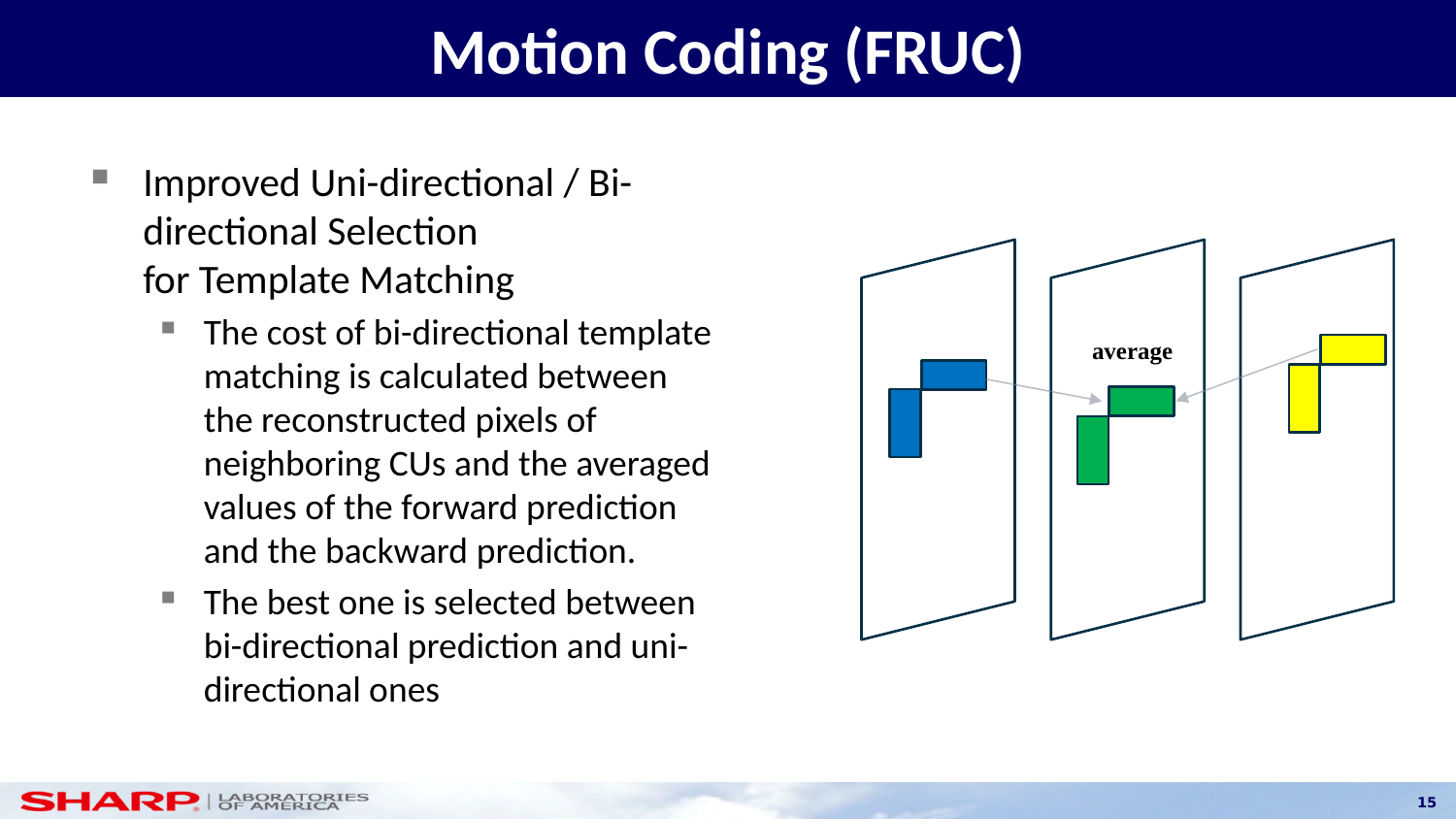

# Motion Coding (FRUC)
Improved Uni-directional / Bi-directional Selection
for Template Matching
The cost of bi-directional template
matching is calculated between
the reconstructed pixels of neighboring CUs and the averaged values of the forward prediction and the backward prediction.
The best one is selected between
bi-directional prediction and uni-
directional ones

average